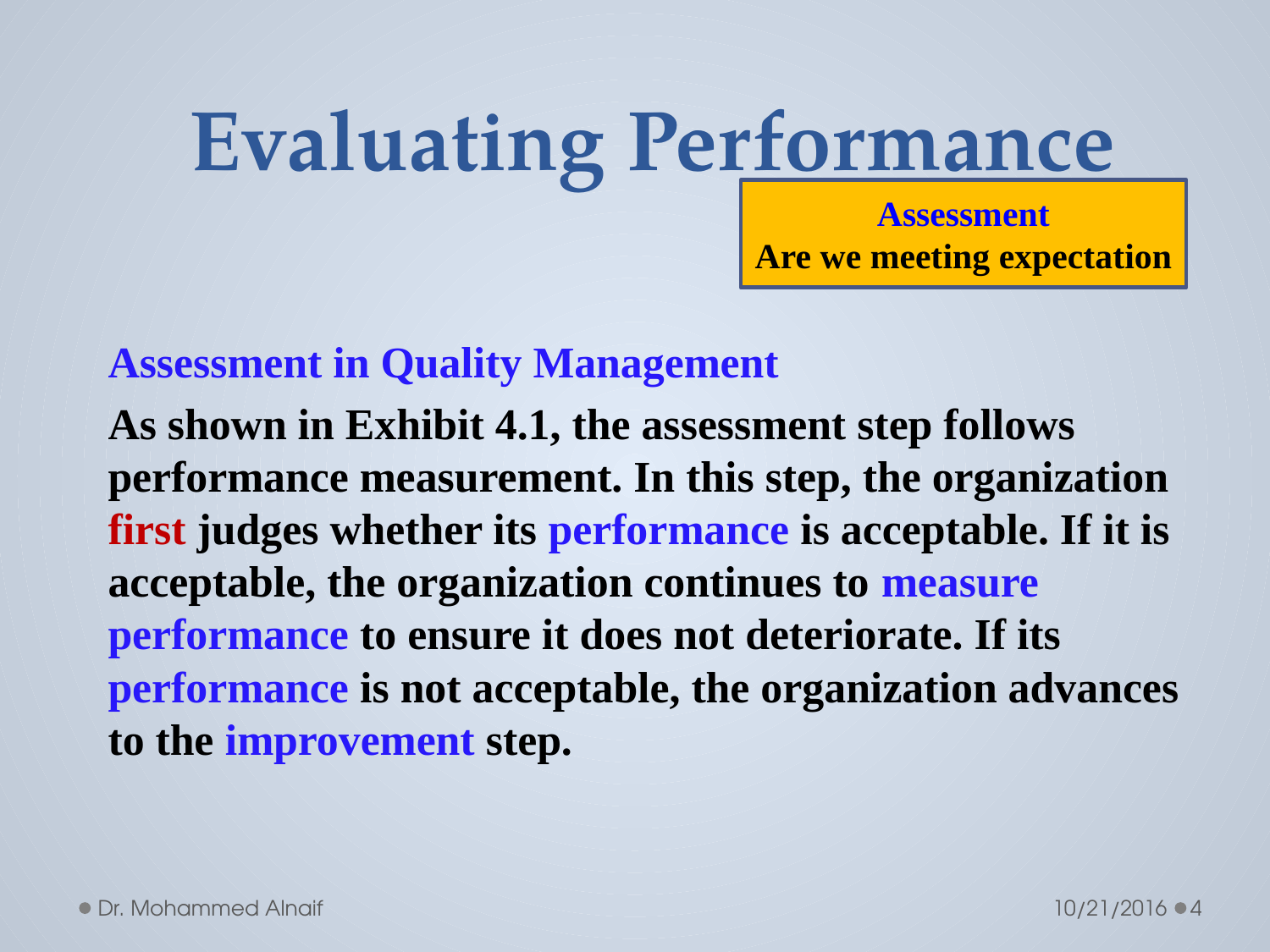

# Evaluating Performance
Assessment
Are we meeting expectation
Assessment in Quality Management
As shown in Exhibit 4.1, the assessment step follows performance measurement. In this step, the organization first judges whether its performance is acceptable. If it is acceptable, the organization continues to measure performance to ensure it does not deteriorate. If its performance is not acceptable, the organization advances to the improvement step.

Dr. Mohammed Alnaif
10/21/2016
4